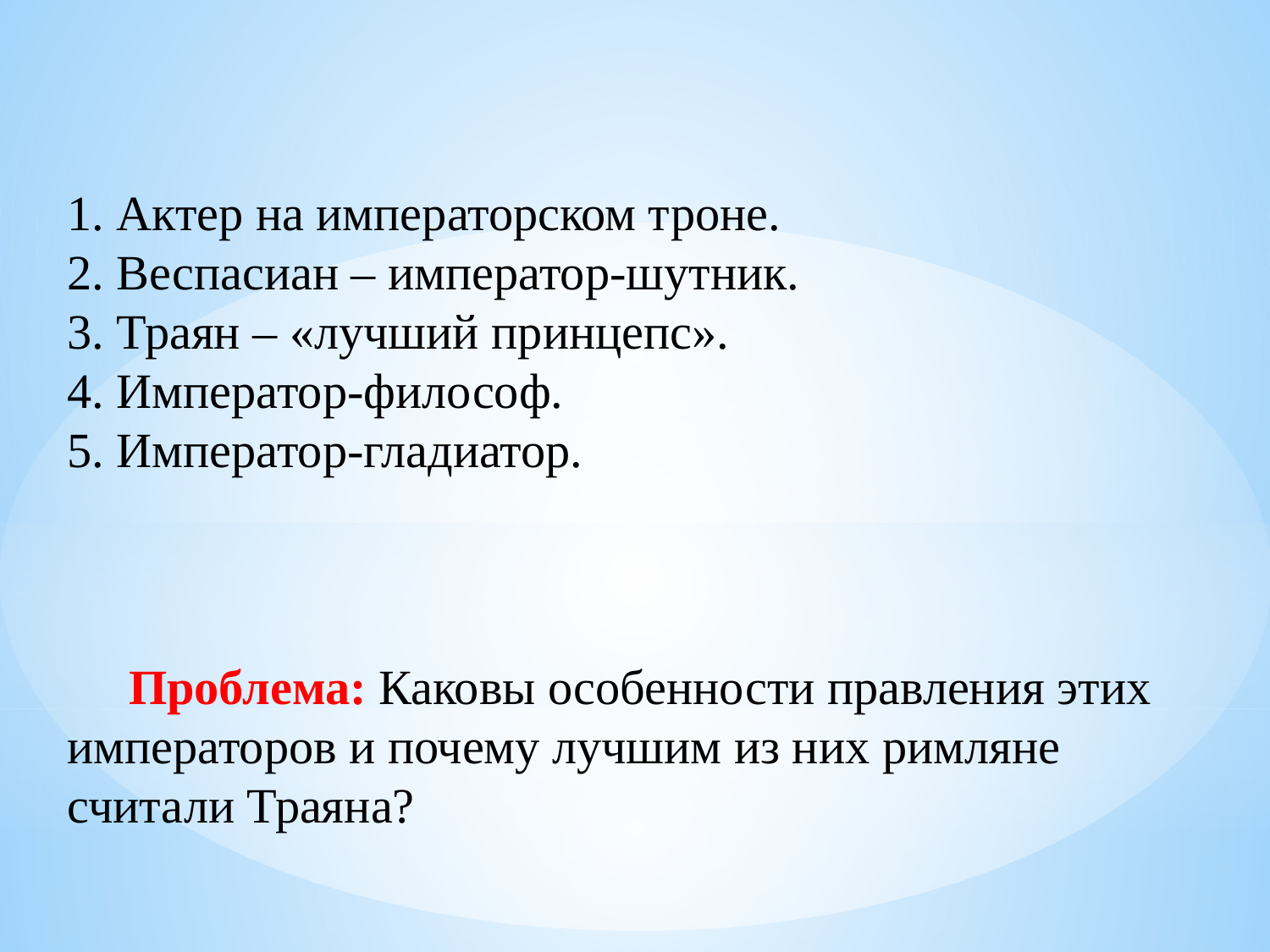

1. Актер на императорском троне.
2. Веспасиан – император-шутник.
3. Траян – «лучший принцепс».
4. Император-философ.
5. Император-гладиатор.

     Проблема: Каковы особенности правления этих императоров и почему лучшим из них римляне считали Траяна?